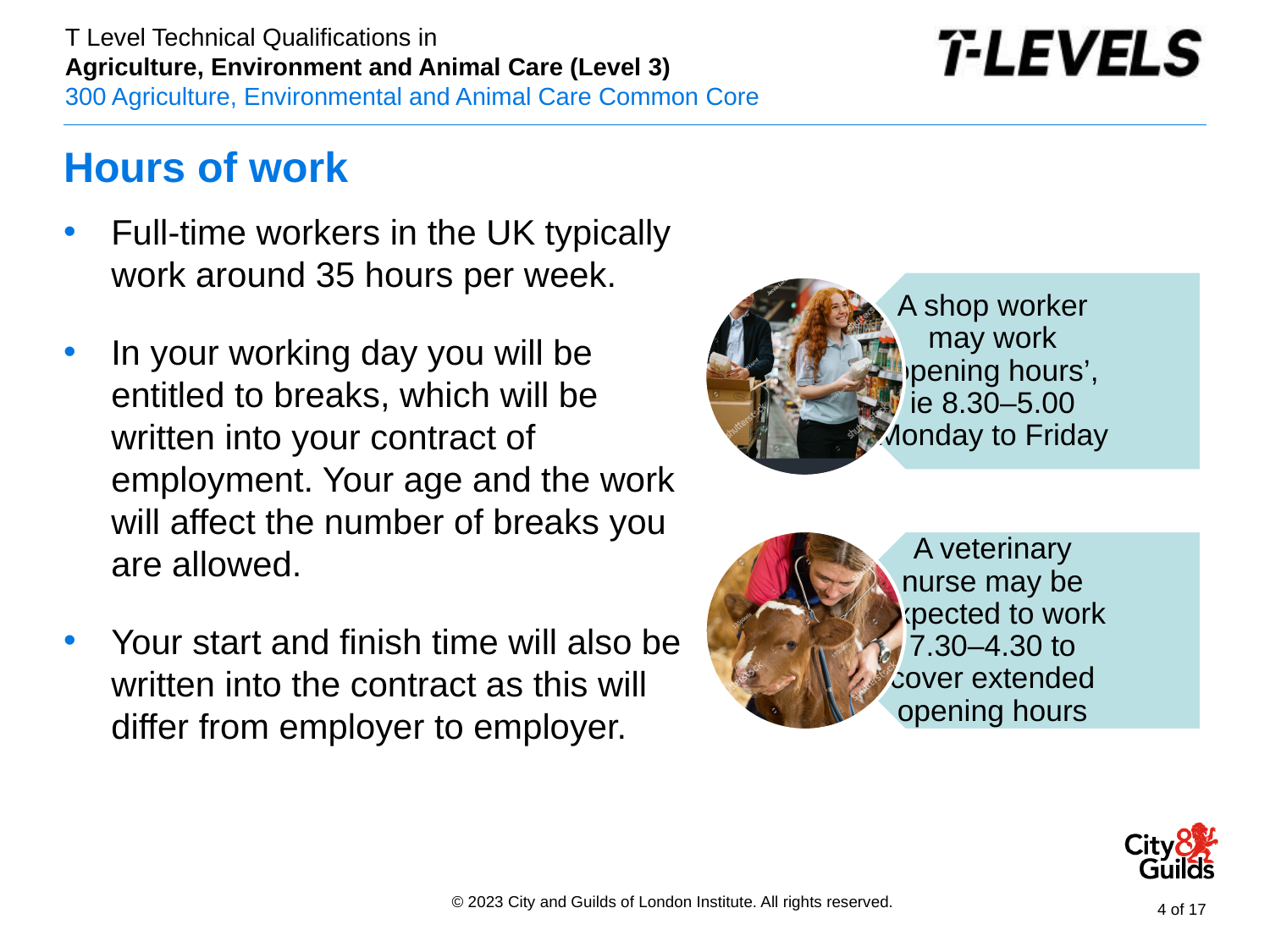

# Hours of work
Full-time workers in the UK typically work around 35 hours per week.
In your working day you will be entitled to breaks, which will be written into your contract of employment. Your age and the work will affect the number of breaks you are allowed.
Your start and finish time will also be written into the contract as this will differ from employer to employer.
A shop worker may work ‘opening hours’, ie 8.30–5.00 Monday to Friday
A veterinary nurse may be expected to work 7.30–4.30 to cover extended opening hours